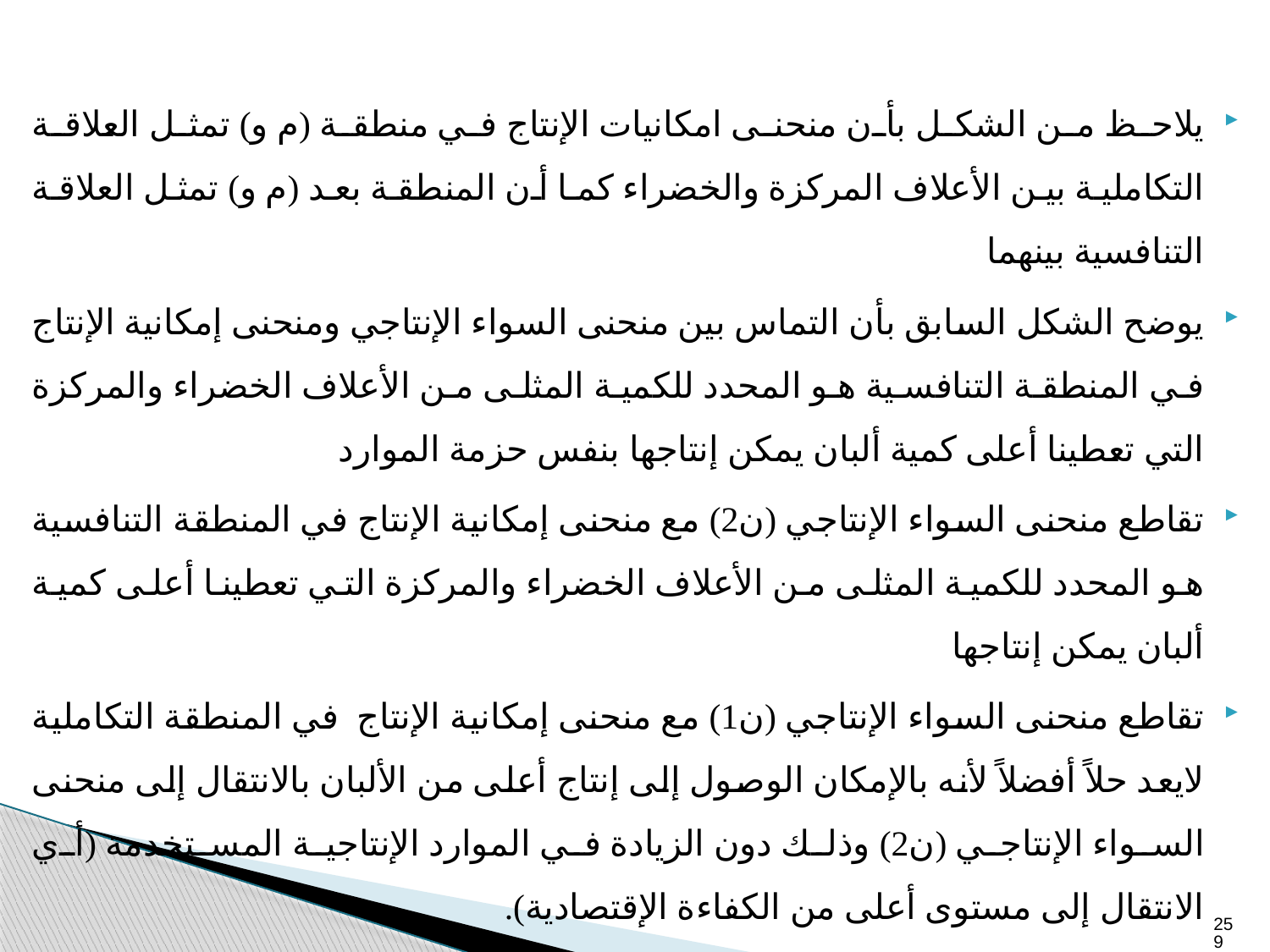

يلاحظ من الشكل بأن منحنى امكانيات الإنتاج في منطقة (م و) تمثل العلاقة التكاملية بين الأعلاف المركزة والخضراء كما أن المنطقة بعد (م و) تمثل العلاقة التنافسية بينهما
يوضح الشكل السابق بأن التماس بين منحنى السواء الإنتاجي ومنحنى إمكانية الإنتاج في المنطقة التنافسية هو المحدد للكمية المثلى من الأعلاف الخضراء والمركزة التي تعطينا أعلى كمية ألبان يمكن إنتاجها بنفس حزمة الموارد
تقاطع منحنى السواء الإنتاجي (ن2) مع منحنى إمكانية الإنتاج في المنطقة التنافسية هو المحدد للكمية المثلى من الأعلاف الخضراء والمركزة التي تعطينا أعلى كمية ألبان يمكن إنتاجها
تقاطع منحنى السواء الإنتاجي (ن1) مع منحنى إمكانية الإنتاج  في المنطقة التكاملية لايعد حلاً أفضلاً لأنه بالإمكان الوصول إلى إنتاج أعلى من الألبان بالانتقال إلى منحنى السواء الإنتاجي (ن2) وذلك دون الزيادة في الموارد الإنتاجية المستخدمة (أي الانتقال إلى مستوى أعلى من الكفاءة الإقتصادية).
ومما سبق يتضح بأن الكمية (ص1، ص2) تعد الكميات المثلى من الأعلاف المركزة والخضراء التي يمكن إنتاجها من خلال الموارد المزرعية المتوفرة.
259